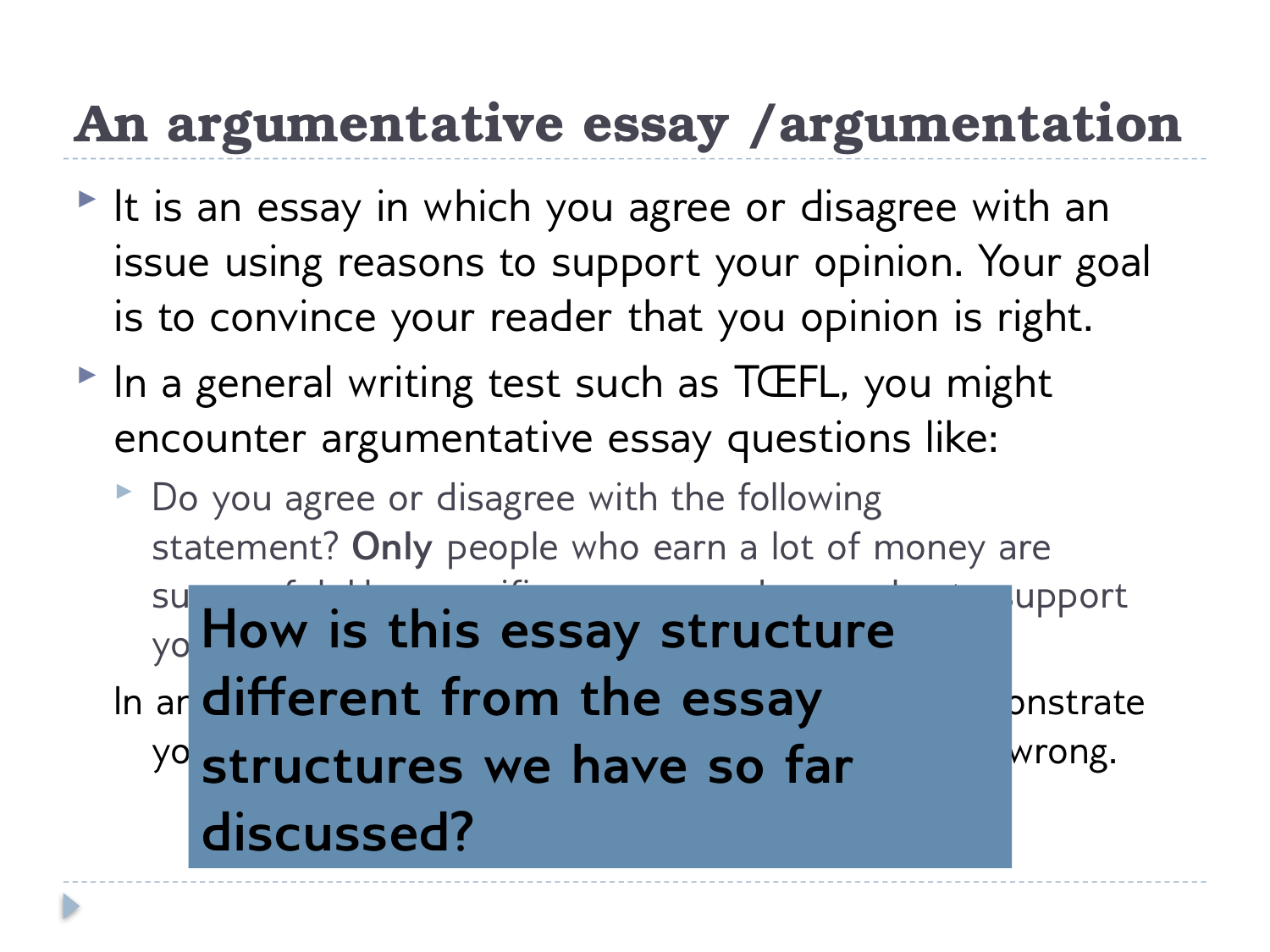

# An argumentative essay /argumentation
It is an essay in which you agree or disagree with an issue using reasons to support your opinion. Your goal is to convince your reader that you opinion is right.
In a general writing test such as TOEFL, you might encounter argumentative essay questions like:
Do you agree or disagree with the following statement? Only people who earn a lot of money are successful. Use specific reasons and examples to support your answer.
In answering such essay questions, you need to demonstrate your position and discuss why other positions are wrong.
How is this essay structure different from the essay structures we have so far discussed?